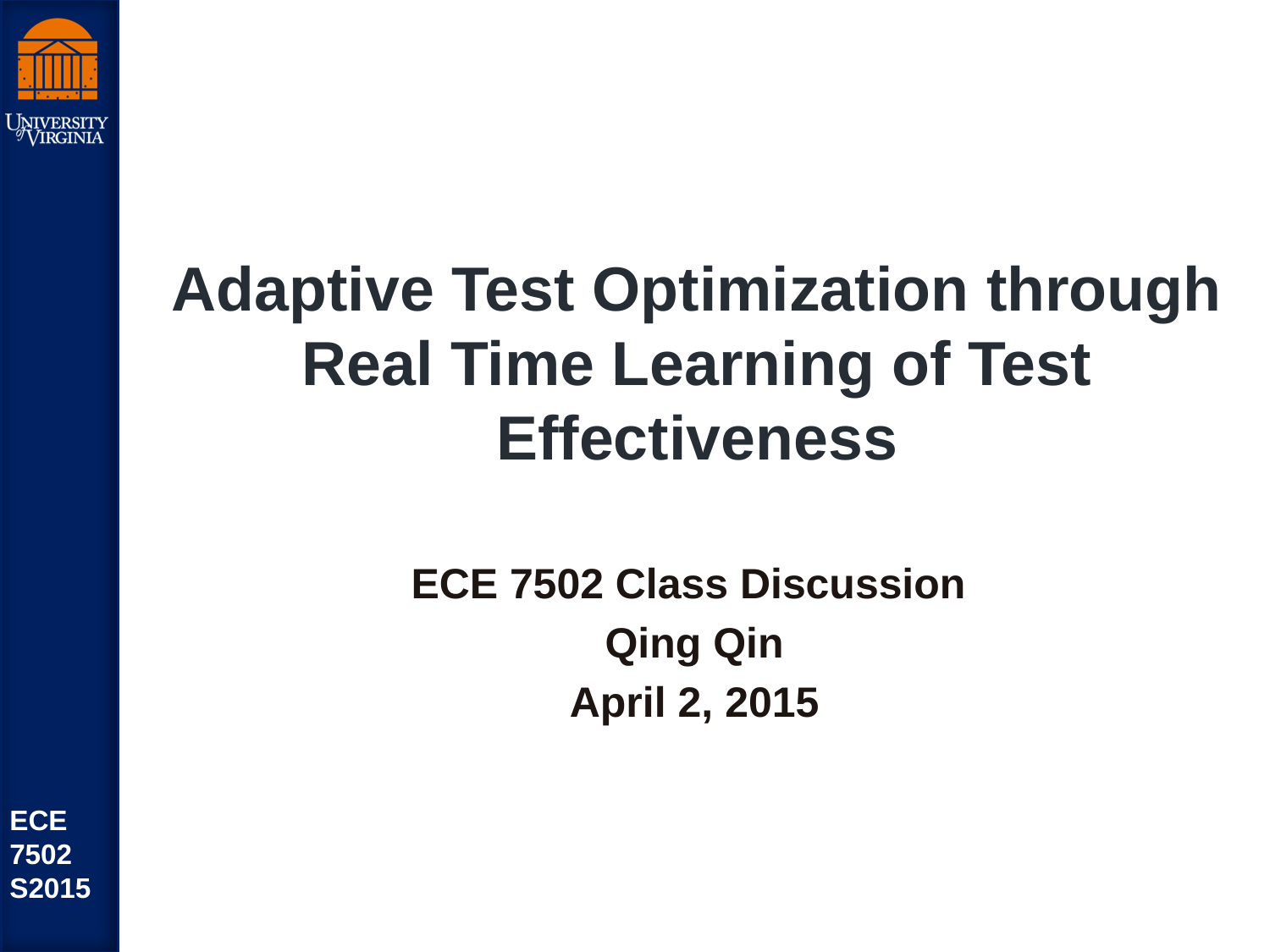

# Adaptive Test Optimization through Real Time Learning of Test Effectiveness
ECE 7502 Class Discussion
Qing Qin
April 2, 2015